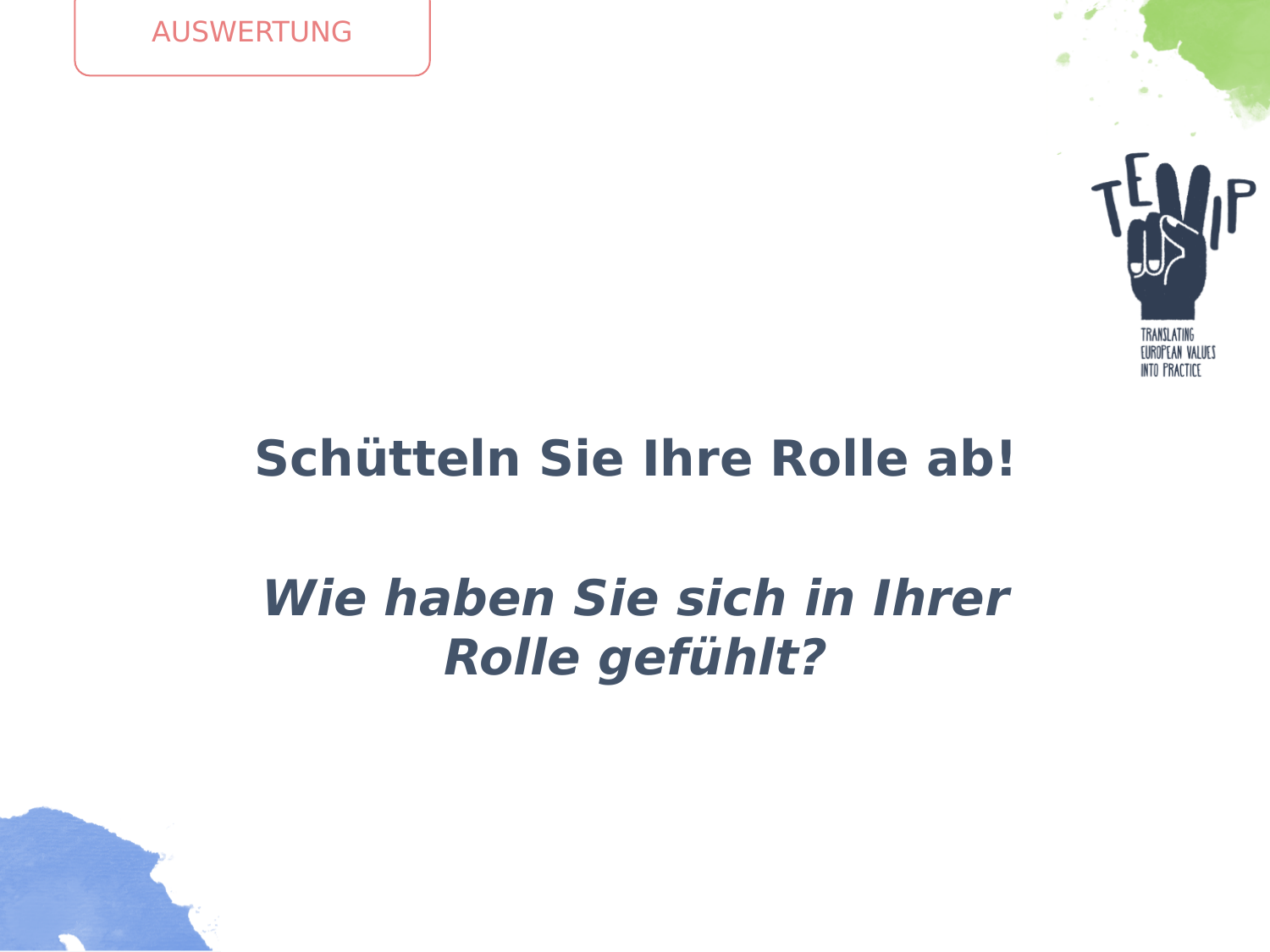

AUSWERTUNG
Schütteln Sie Ihre Rolle ab!

Wie haben Sie sich in Ihrer
Rolle gefühlt?